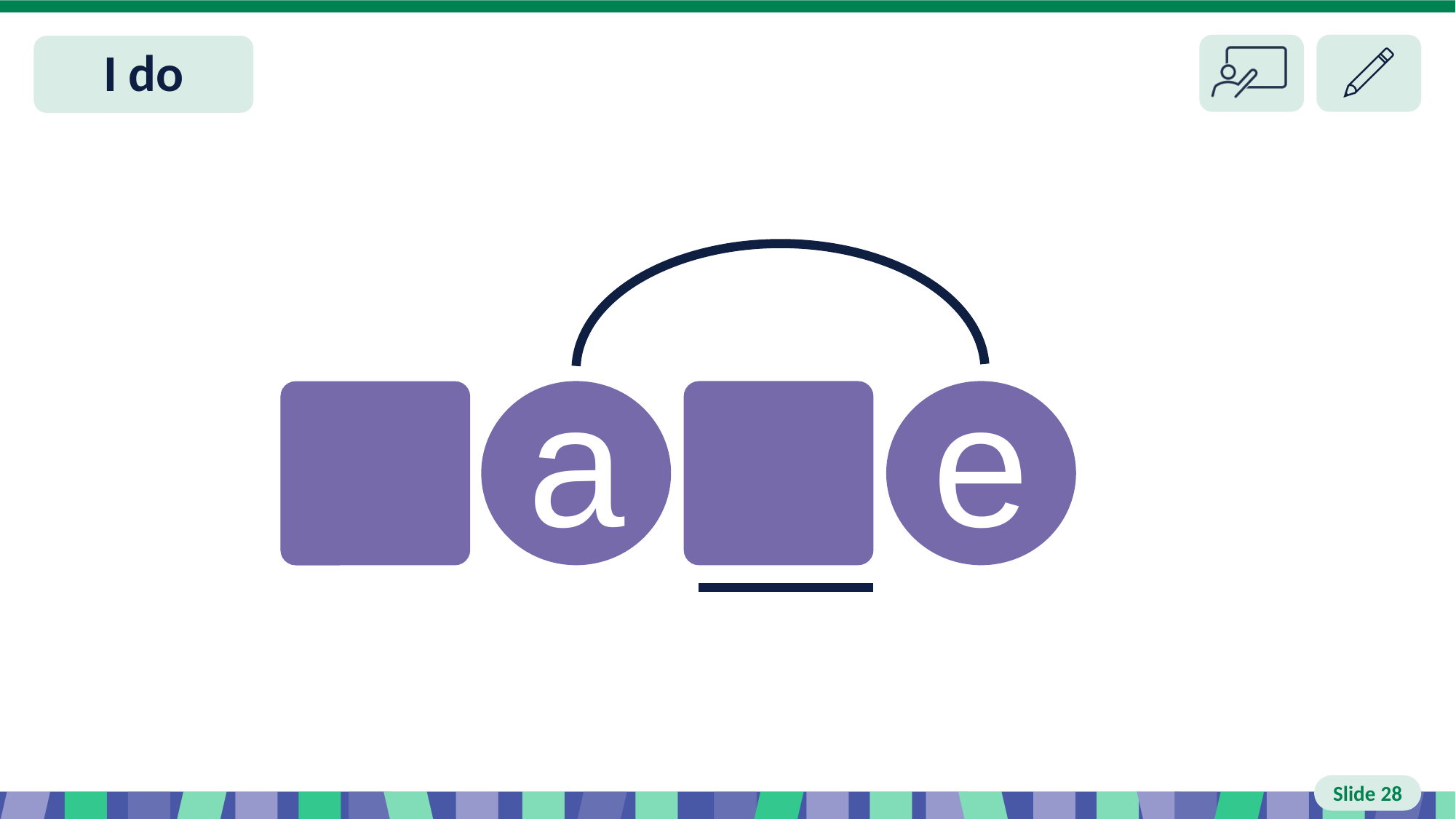

# Slide 28 I do

a

e